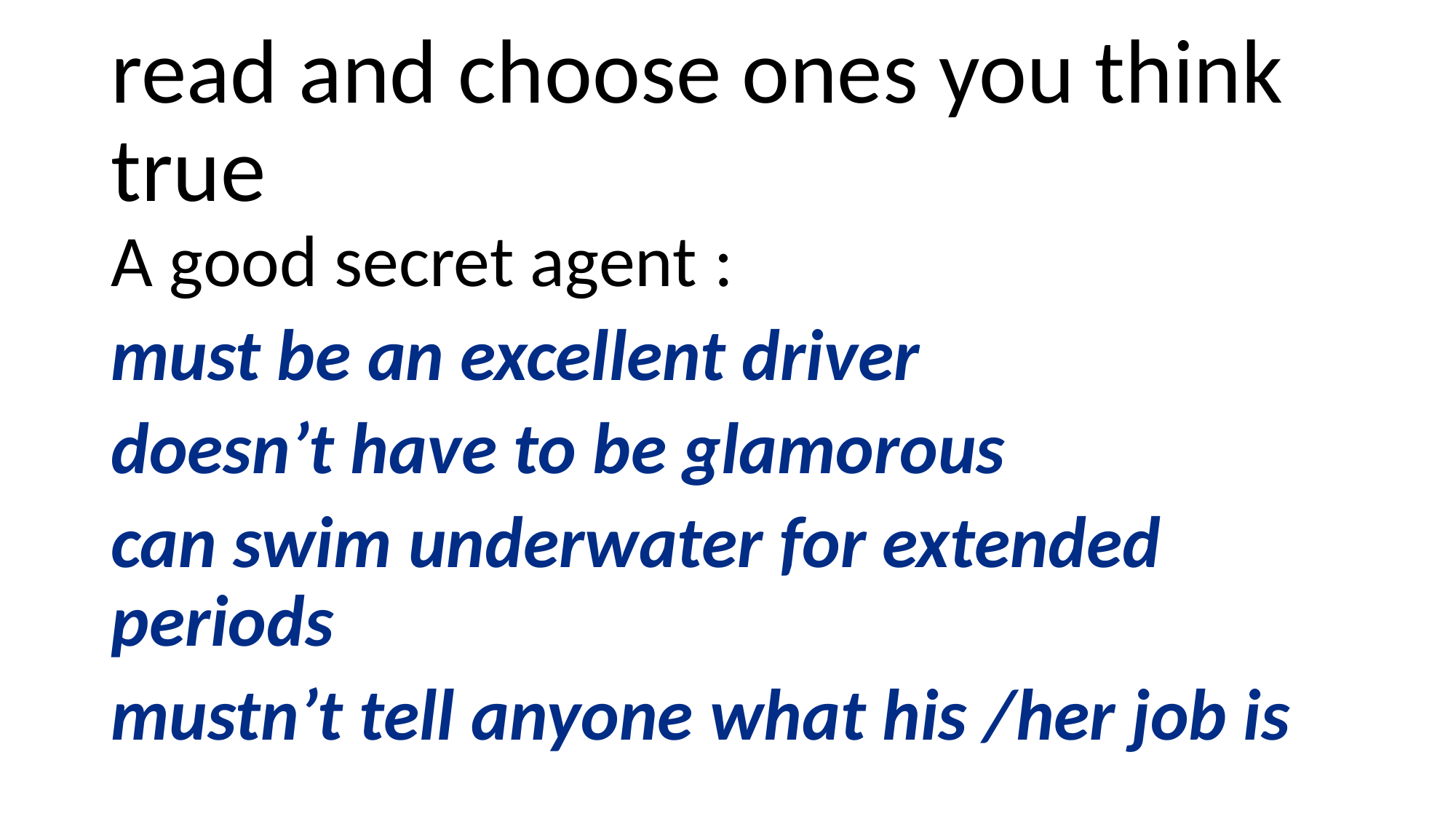

# read and choose ones you think true
A good secret agent :
must be an excellent driver
doesn’t have to be glamorous
can swim underwater for extended periods
mustn’t tell anyone what his /her job is